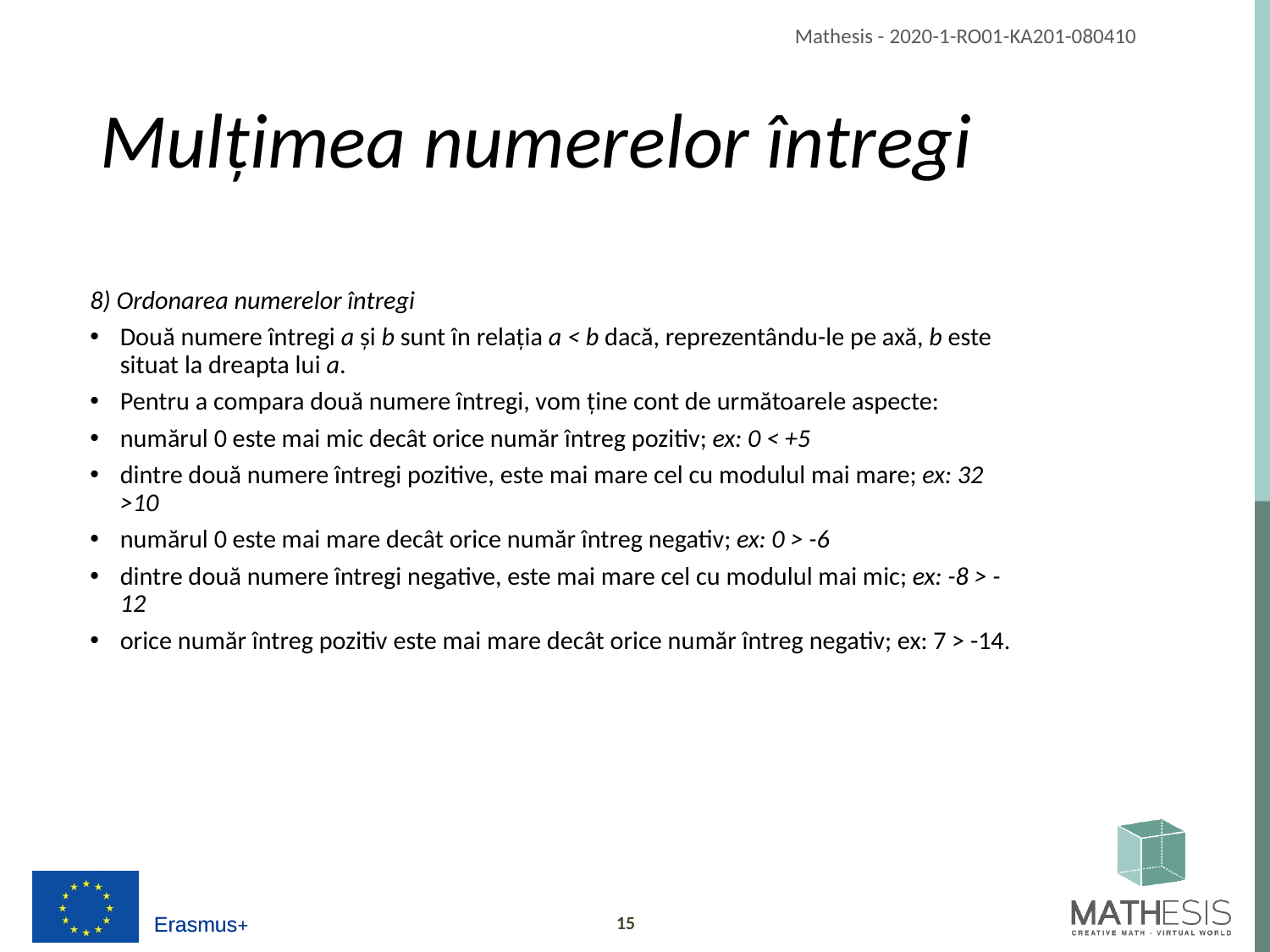

# Mulțimea numerelor întregi
8) Ordonarea numerelor întregi
Două numere întregi a și b sunt în relația a < b dacă, reprezentându-le pe axă, b este situat la dreapta lui a.
Pentru a compara două numere întregi, vom ține cont de următoarele aspecte:
numărul 0 este mai mic decât orice număr întreg pozitiv; ex: 0 < +5
dintre două numere întregi pozitive, este mai mare cel cu modulul mai mare; ex: 32 >10
numărul 0 este mai mare decât orice număr întreg negativ; ex: 0 > -6
dintre două numere întregi negative, este mai mare cel cu modulul mai mic; ex: -8 > -12
orice număr întreg pozitiv este mai mare decât orice număr întreg negativ; ex: 7 > -14.